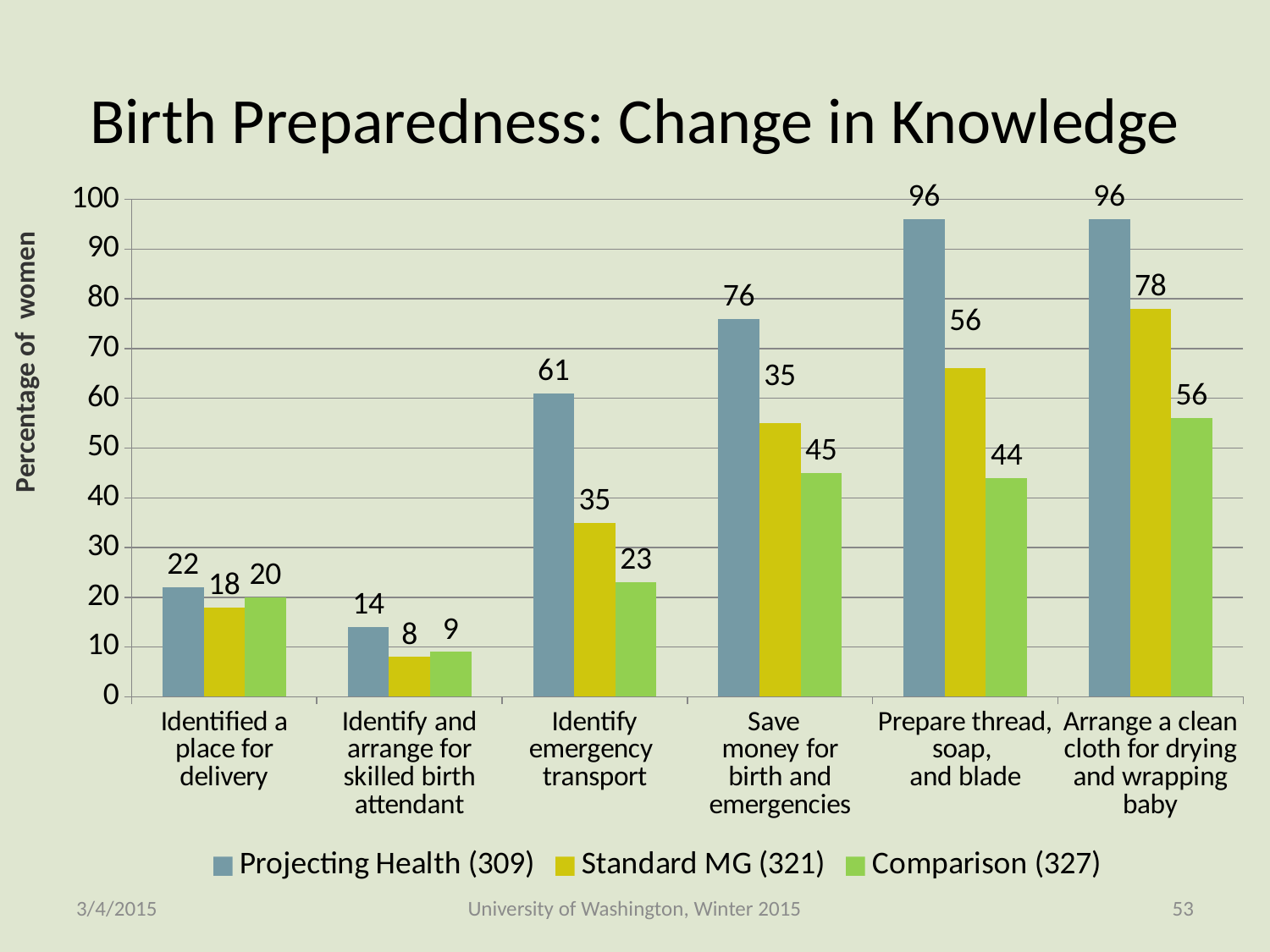

# Birth Preparedness: Change in Knowledge

### Chart

| Category | Projecting Health (309) | Standard MG (321) | Comparison (327) |
|---|---|---|---|
| Identified a place for
delivery | 22.0 | 18.0 | 20.0 |
| Identify and arrange for skilled birth attendant | 14.0 | 8.0 | 9.0 |
| Identify emergency
transport | 61.0 | 35.0 | 23.0 |
| Save
money for birth and emergencies | 76.0 | 55.0 | 45.0 |
| Prepare thread, soap,
and blade | 96.0 | 66.0 | 44.0 |
| Arrange a clean cloth for drying and wrapping baby | 96.0 | 78.0 | 56.0 |
Percentage of  women
3/4/2015
University of Washington, Winter 2015
53